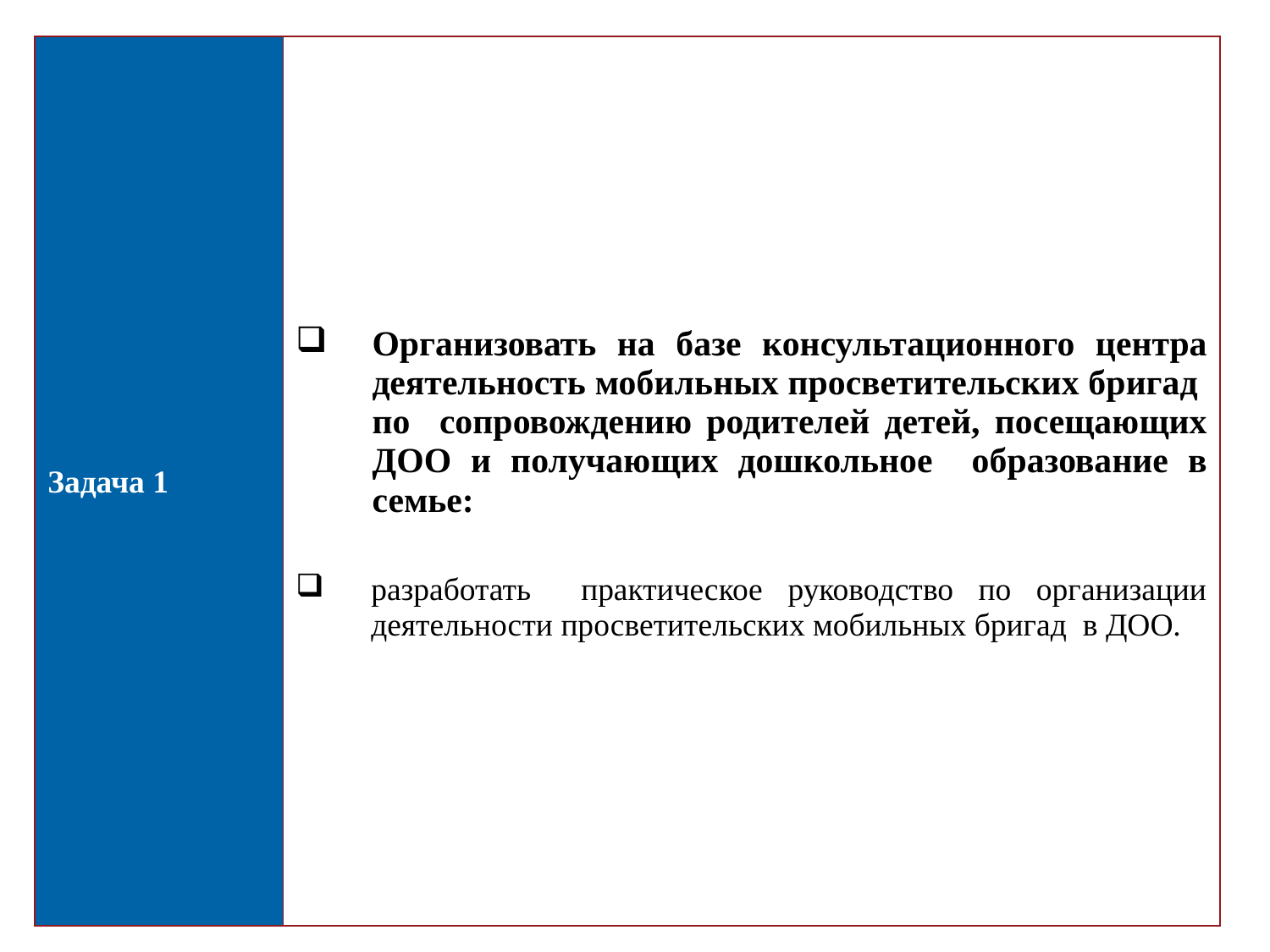

| Задача 1 | Организовать на базе консультационного центра деятельность мобильных просветительских бригад по сопровождению родителей детей, посещающих ДОО и получающих дошкольное образование в семье Организовать на базе консультационного центра деятельность мобильных просветительских бригад по сопровождению родителей детей, посещающих ДОО и получающих дошкольное образование в семье: сформирована проектная группа педагогов (в каждом ДОО), участвующих в работе консультационного центра, включающая не менее 5 человек от ДОО разработать практическое руководство по организации деятельности просветительских мобильных бригад в ДОО. |
| --- | --- |
5